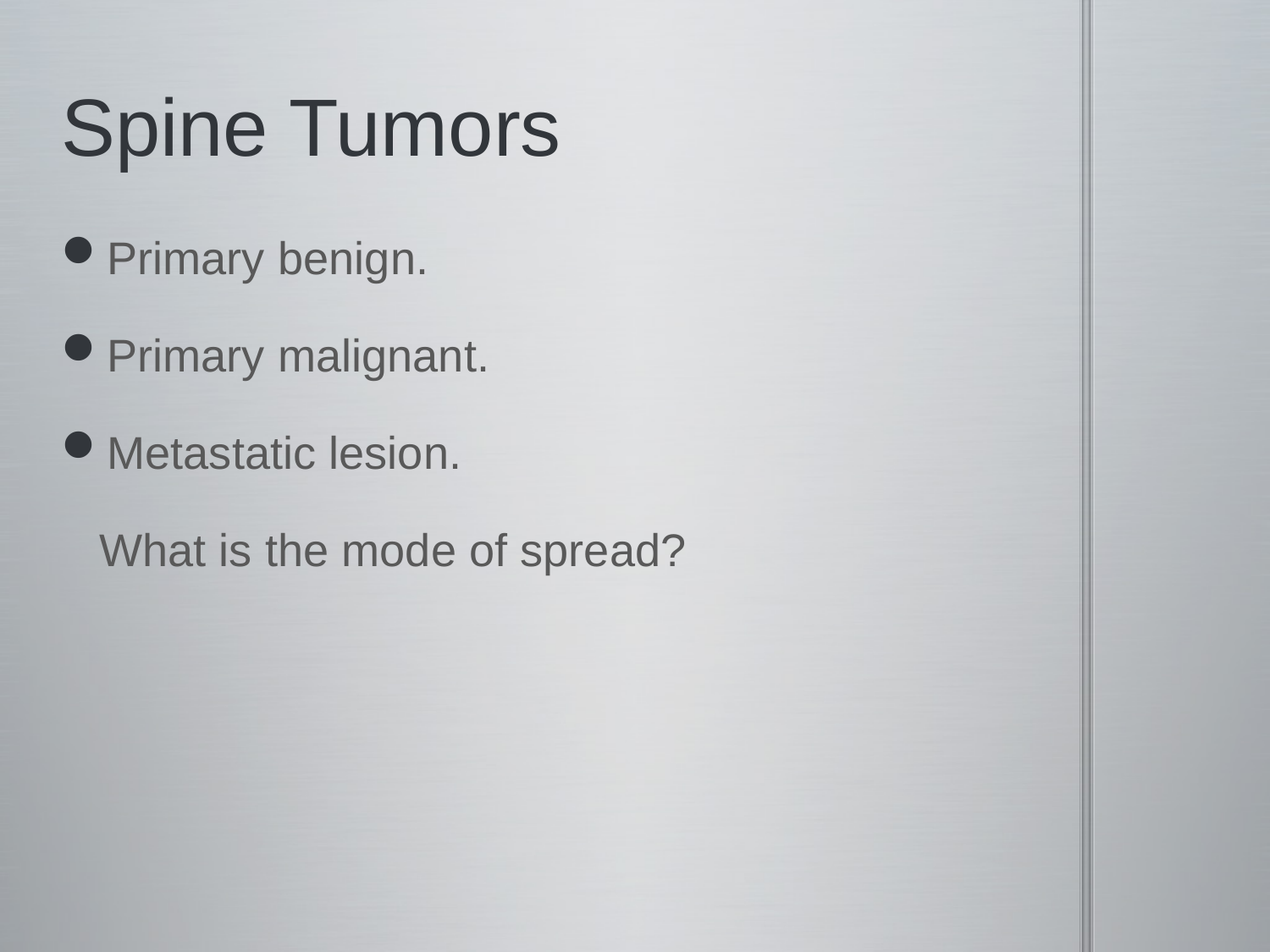

# Spine Tumors
Primary benign.
Primary malignant.
Metastatic lesion.
   What is the mode of spread?